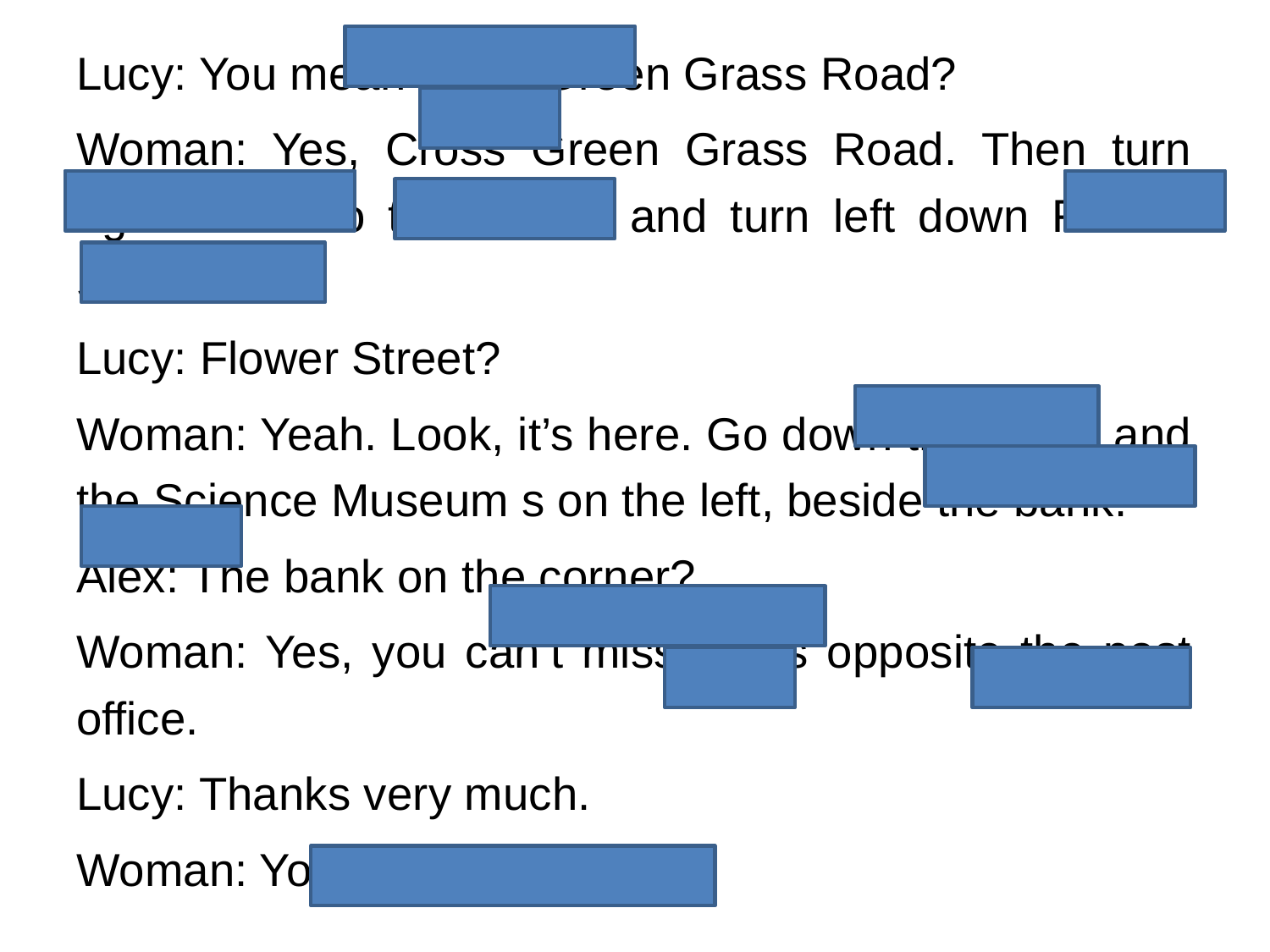

Lucy: You mean cross Green Grass Road?
Woman: Yes, Cross Green Grass Road. Then turn right. Walk to the corner and turn left down Flower Street.
Lucy: Flower Street?
Woman: Yeah. Look, it’s here. Go down the street and the Science Museum s on the left, beside the bank.
Alex: The bank on the corner?
Woman: Yes, you can’t miss it. It’s opposite the post office.
Lucy: Thanks very much.
Woman: You’re welcome.